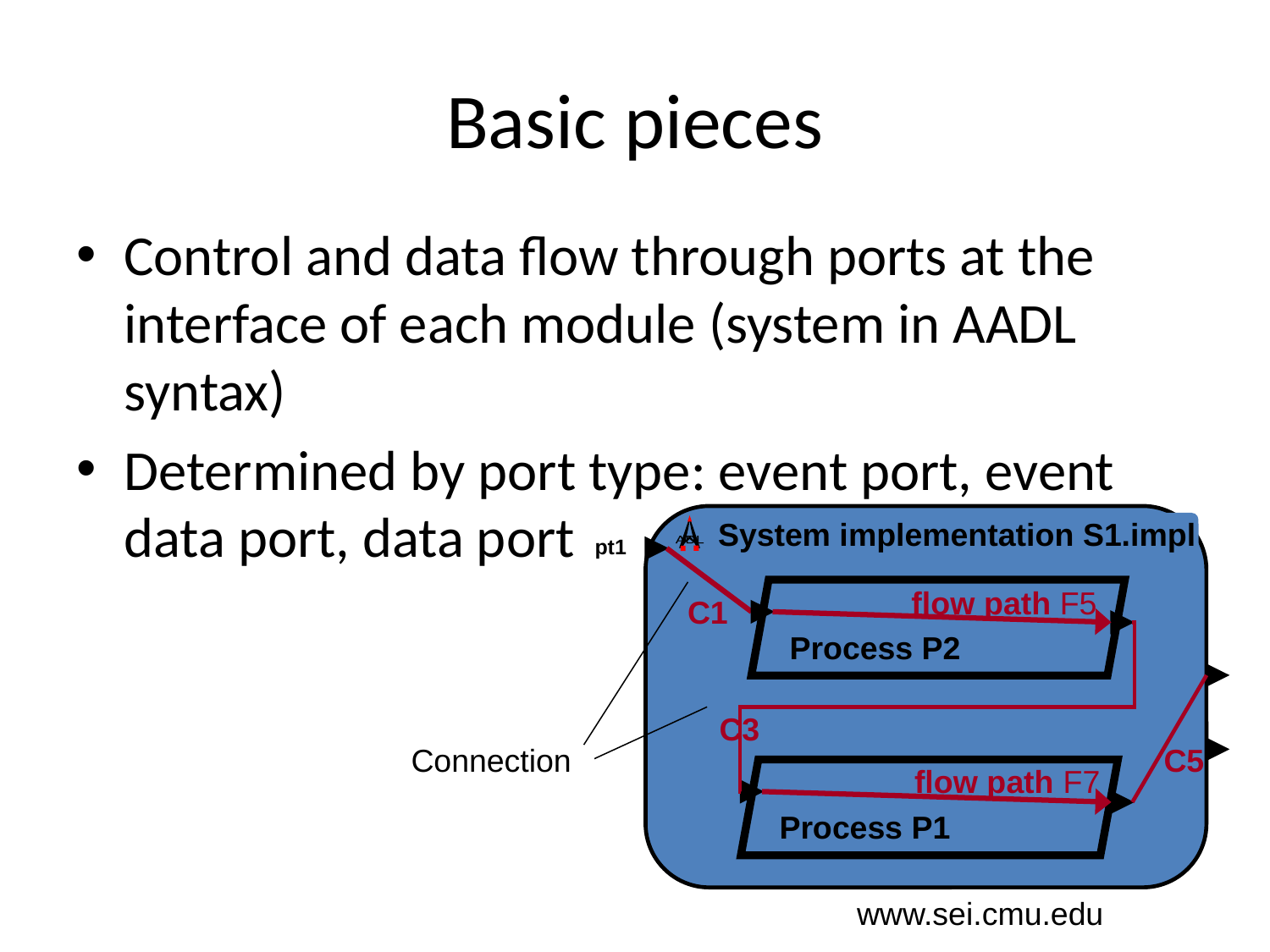

# Basic pieces
Control and data flow through ports at the interface of each module (system in AADL syntax)
Determined by port type: event port, event data port, data port

System implementation S1.impl
A

ADL

pt1

Process P2
flow path F5

C1

C3
Connection
C5

Process P1
flow path F7

www.sei.cmu.edu